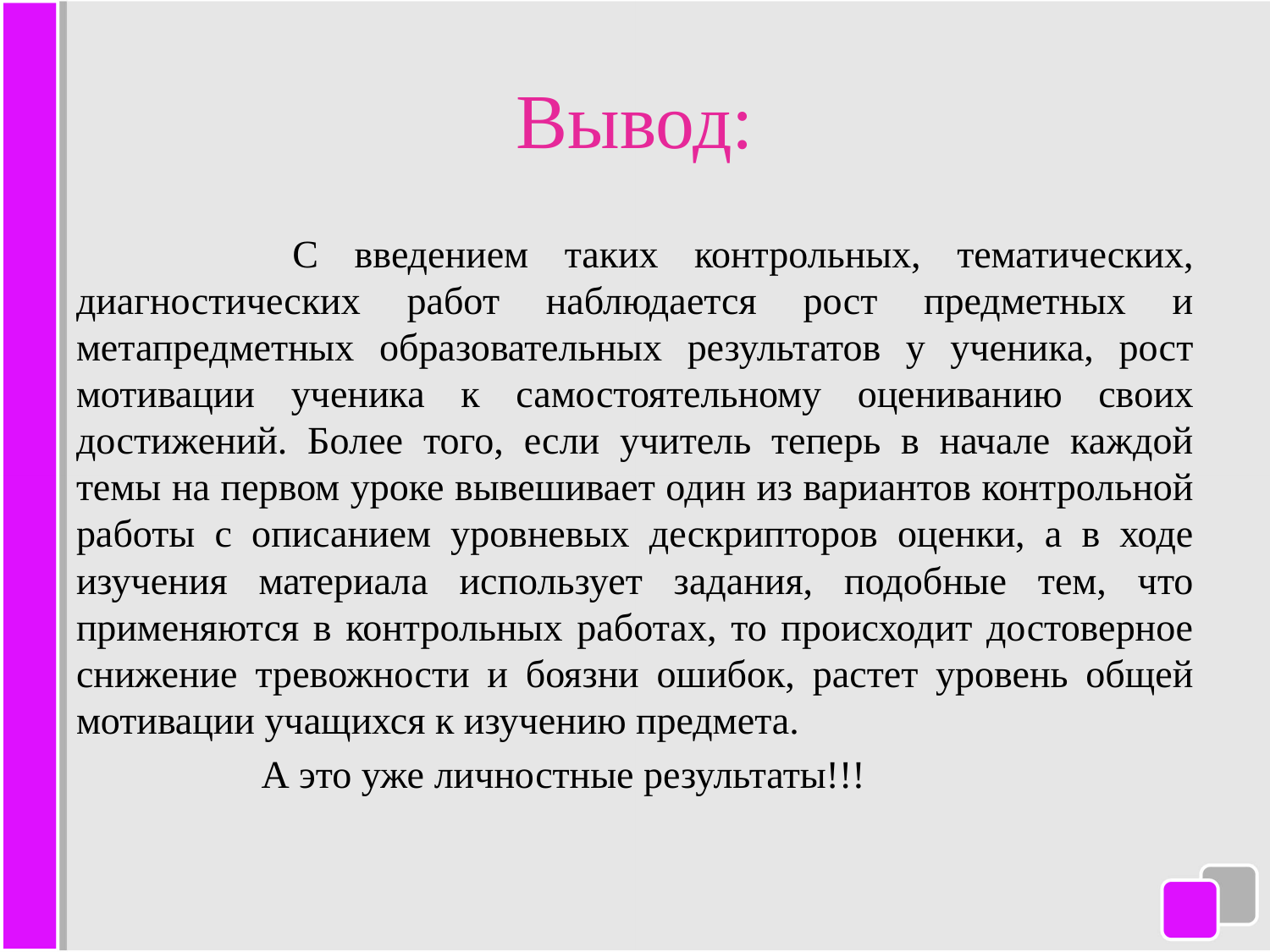

# Вывод:
      С введением таких контрольных, тематических, диагностических работ наблюдается рост предметных и метапредметных образовательных результатов у ученика, рост мотивации ученика к самостоятельному оцениванию своих достижений. Более того, если учитель теперь в начале каждой темы на первом уроке вывешивает один из вариантов контрольной работы с описанием уровневых дескрипторов оценки, а в ходе изучения материала использует задания, подобные тем, что применяются в контрольных работах, то происходит достоверное снижение тревожности и боязни ошибок, растет уровень общей мотивации учащихся к изучению предмета.
                   А это уже личностные результаты!!!